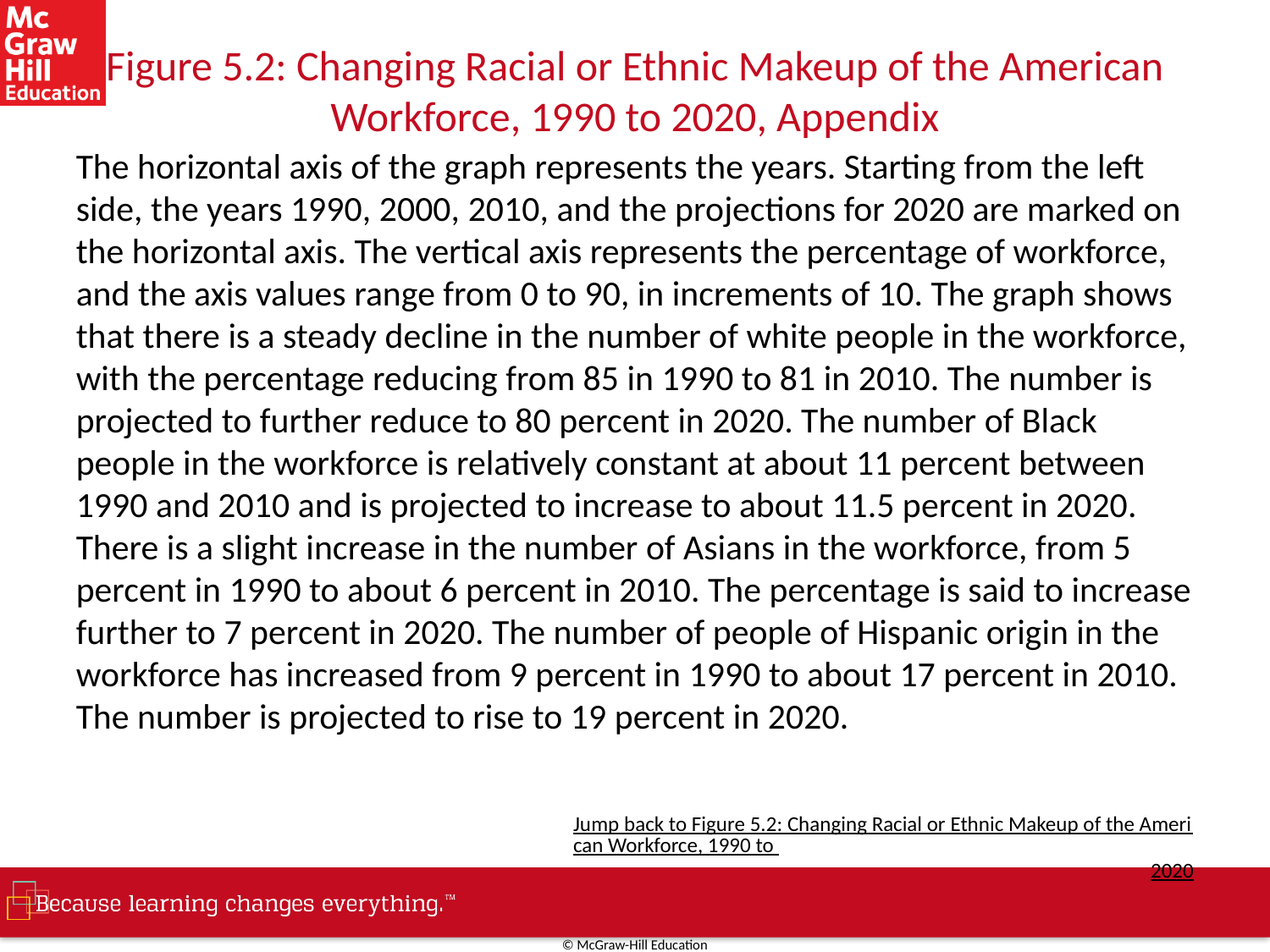

# Figure 5.2: Changing Racial or Ethnic Makeup of the American Workforce, 1990 to 2020, Appendix
The horizontal axis of the graph represents the years. Starting from the left side, the years 1990, 2000, 2010, and the projections for 2020 are marked on the horizontal axis. The vertical axis represents the percentage of workforce, and the axis values range from 0 to 90, in increments of 10. The graph shows that there is a steady decline in the number of white people in the workforce, with the percentage reducing from 85 in 1990 to 81 in 2010. The number is projected to further reduce to 80 percent in 2020. The number of Black people in the workforce is relatively constant at about 11 percent between 1990 and 2010 and is projected to increase to about 11.5 percent in 2020. There is a slight increase in the number of Asians in the workforce, from 5 percent in 1990 to about 6 percent in 2010. The percentage is said to increase further to 7 percent in 2020. The number of people of Hispanic origin in the workforce has increased from 9 percent in 1990 to about 17 percent in 2010. The number is projected to rise to 19 percent in 2020.
Jump back to Figure 5.2: Changing Racial or Ethnic Makeup of the American Workforce, 1990 to 2020